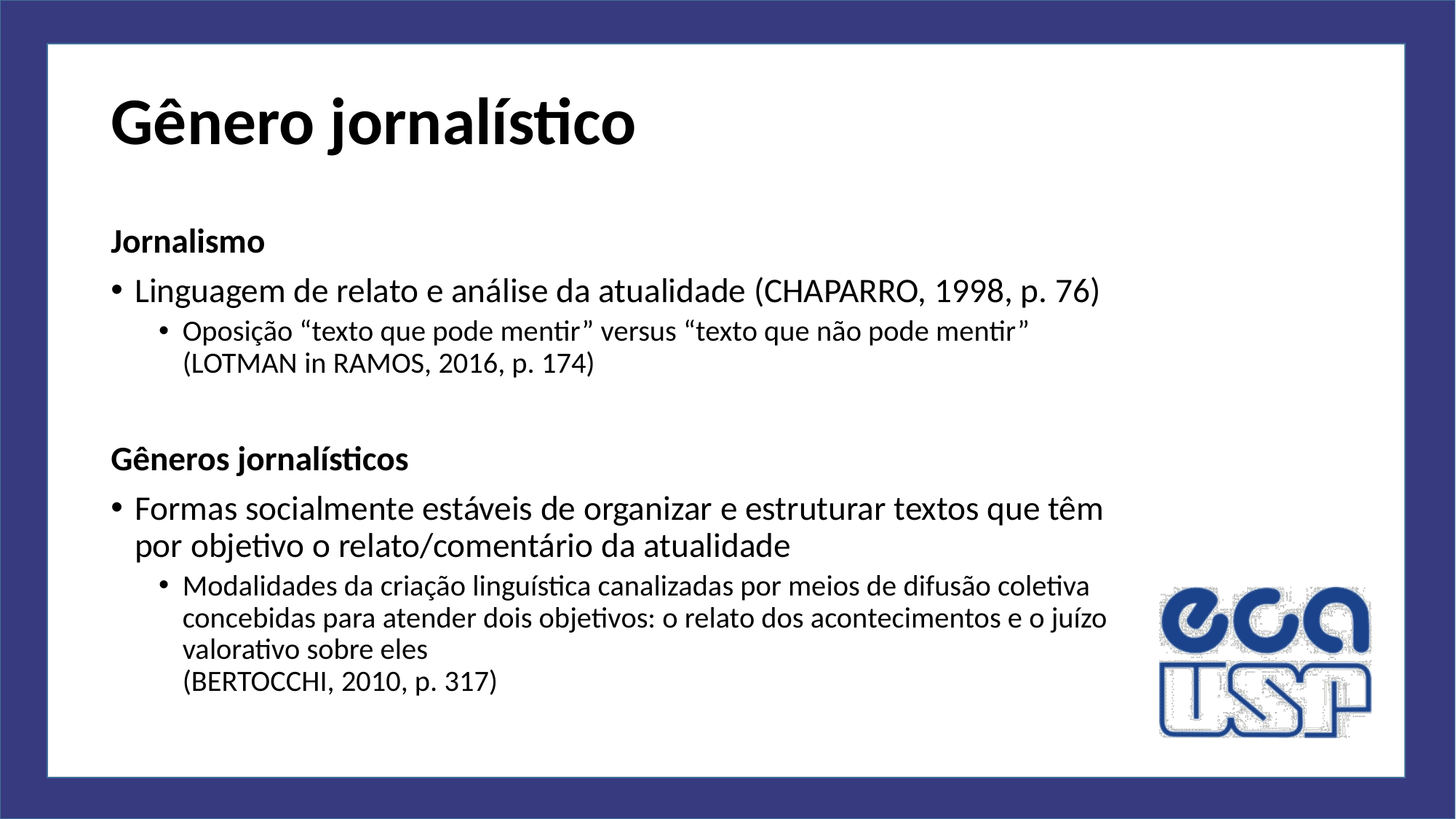

# Gênero jornalístico
Jornalismo
Linguagem de relato e análise da atualidade (CHAPARRO, 1998, p. 76)
Oposição “texto que pode mentir” versus “texto que não pode mentir” (LOTMAN in RAMOS, 2016, p. 174)

Gêneros jornalísticos
Formas socialmente estáveis de organizar e estruturar textos que têm por objetivo o relato/comentário da atualidade
Modalidades da criação linguística canalizadas por meios de difusão coletiva concebidas para atender dois objetivos: o relato dos acontecimentos e o juízo valorativo sobre eles
(BERTOCCHI, 2010, p. 317)